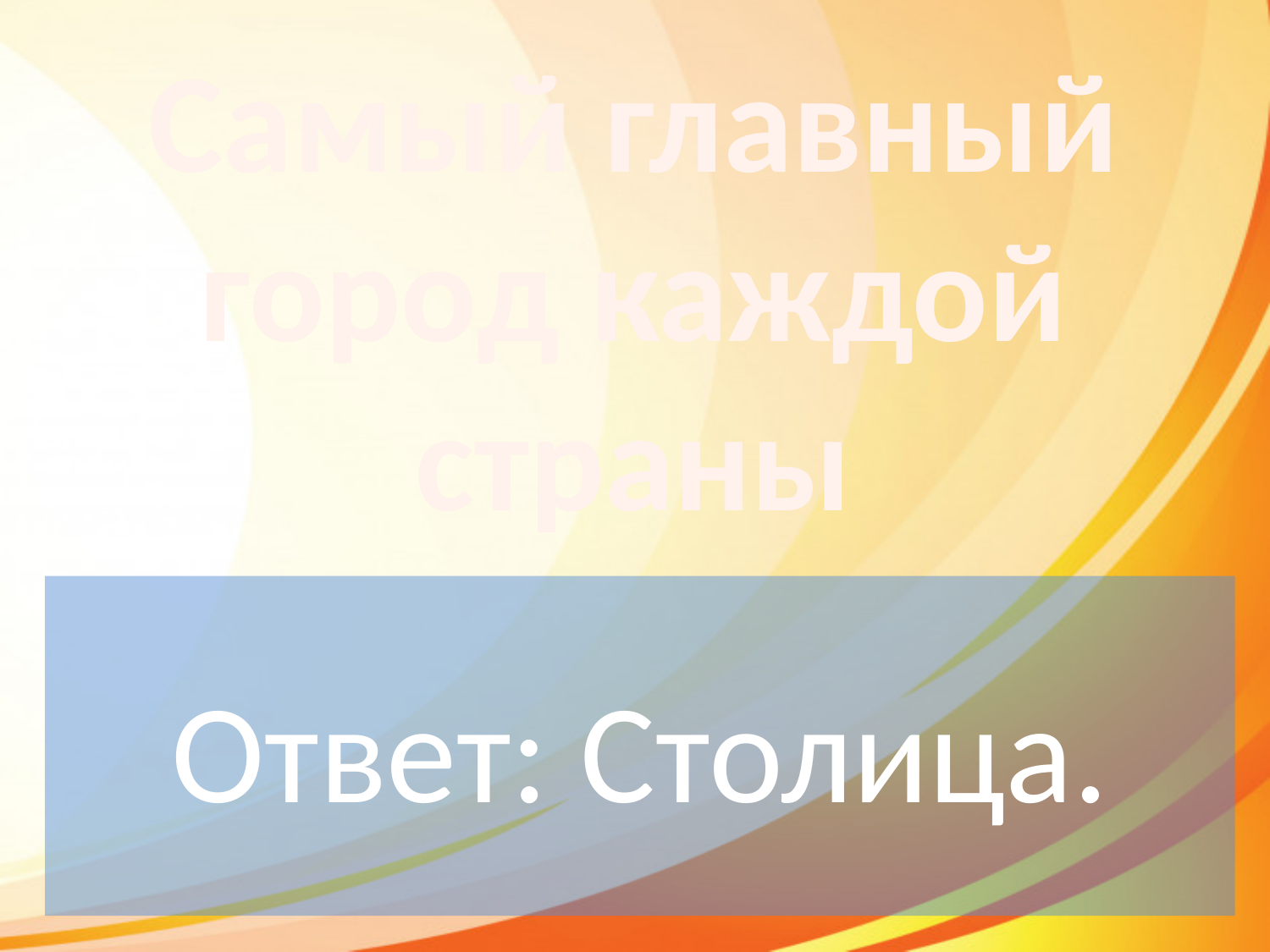

Самый главный город каждой страны
Ответ: Столица.